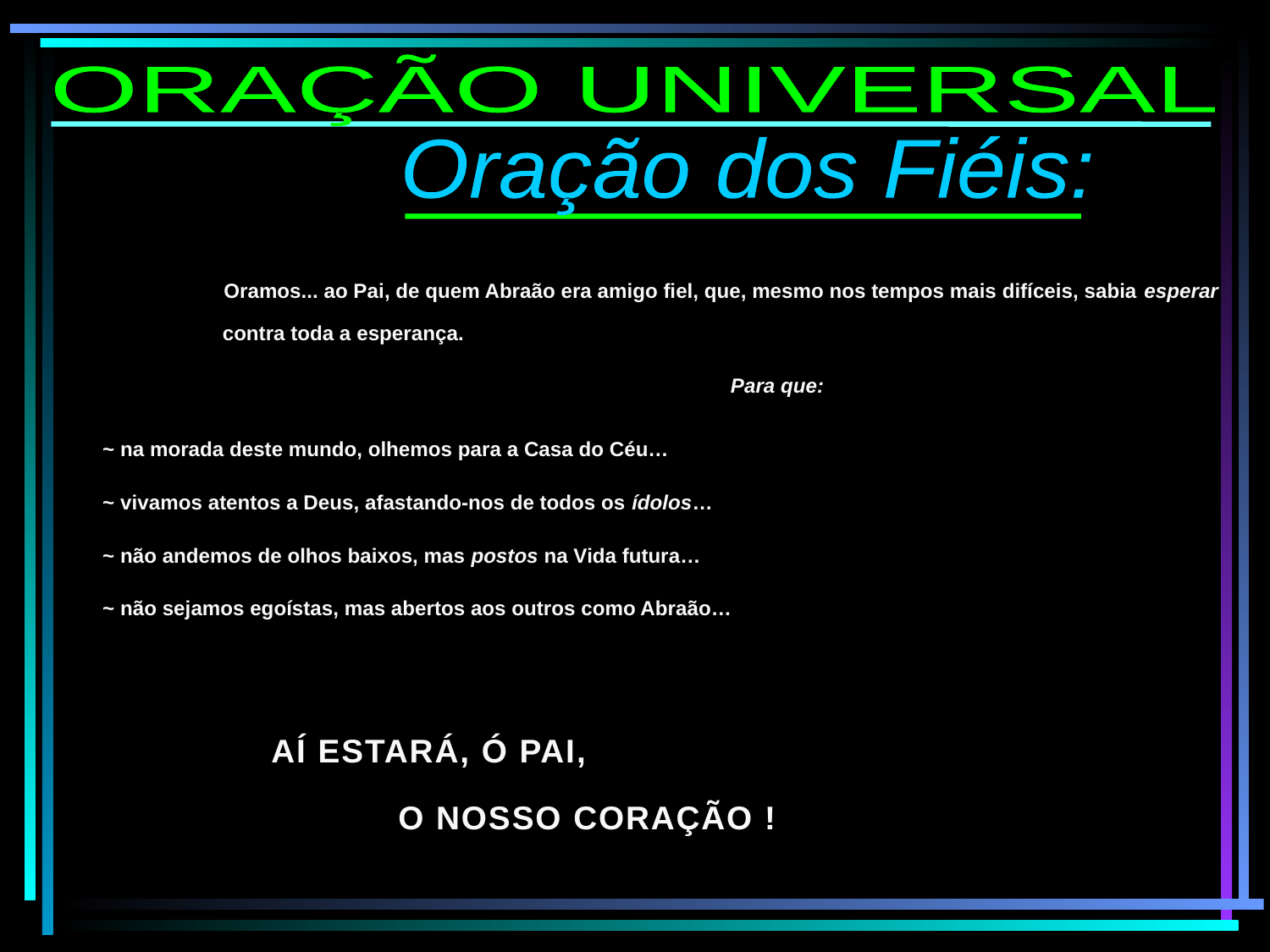

ORAÇÃO UNIVERSAL

Oração dos Fiéis:

Oramos... ao Pai, de quem Abraão era amigo fiel, que, mesmo nos tempos mais difíceis, sabia esperar contra toda a esperança.
				Para que:
 ~ na morada deste mundo, olhemos para a Casa do Céu…
 ~ vivamos atentos a Deus, afastando-nos de todos os ídolos…
 ~ não andemos de olhos baixos, mas postos na Vida futura…
 ~ não sejamos egoístas, mas abertos aos outros como Abraão…
AÍ ESTARÁ, Ó PAI,
	O NOSSO CORAÇÃO !